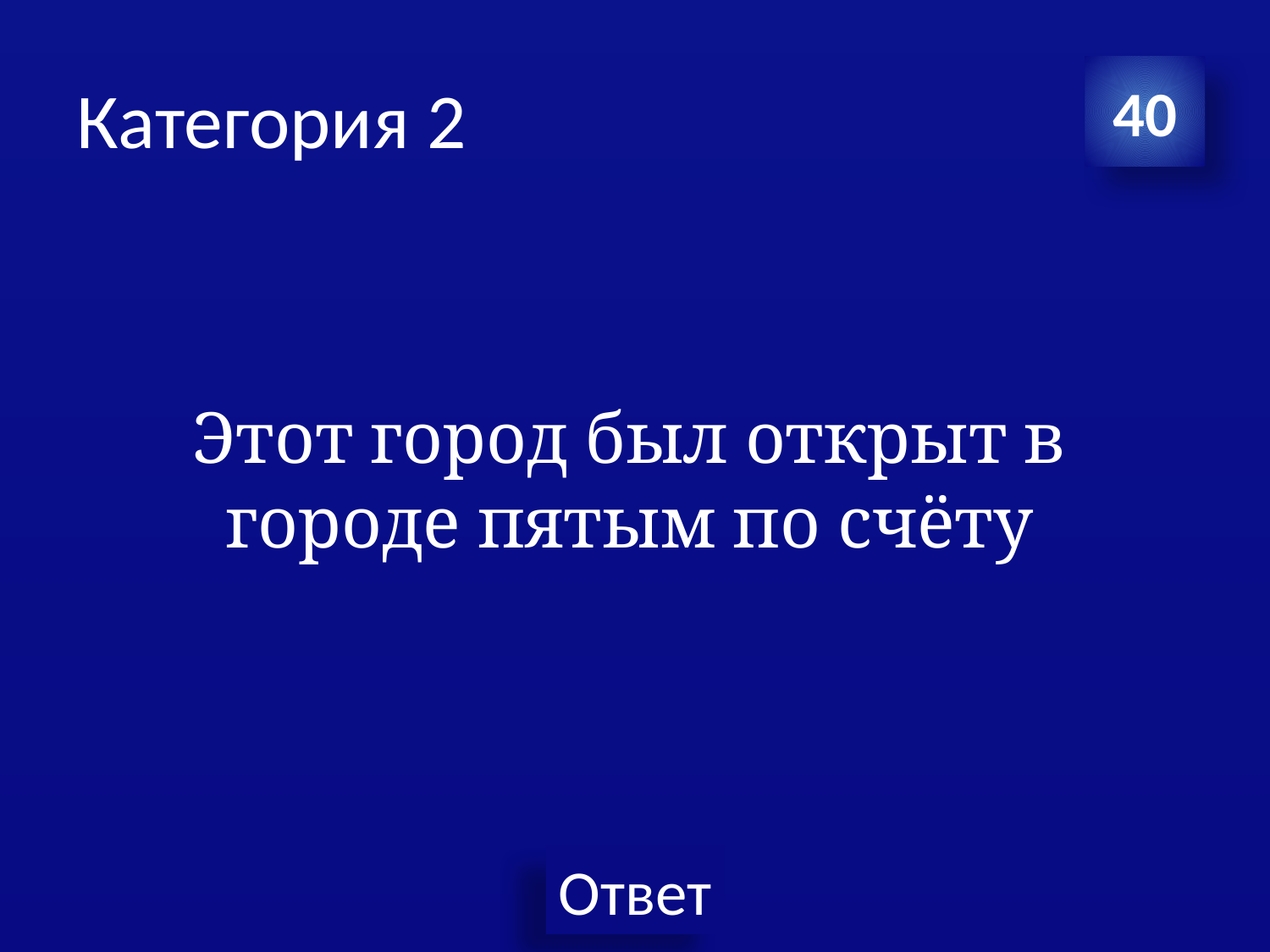

# Категория 2
40
Этот город был открыт в городе пятым по счёту